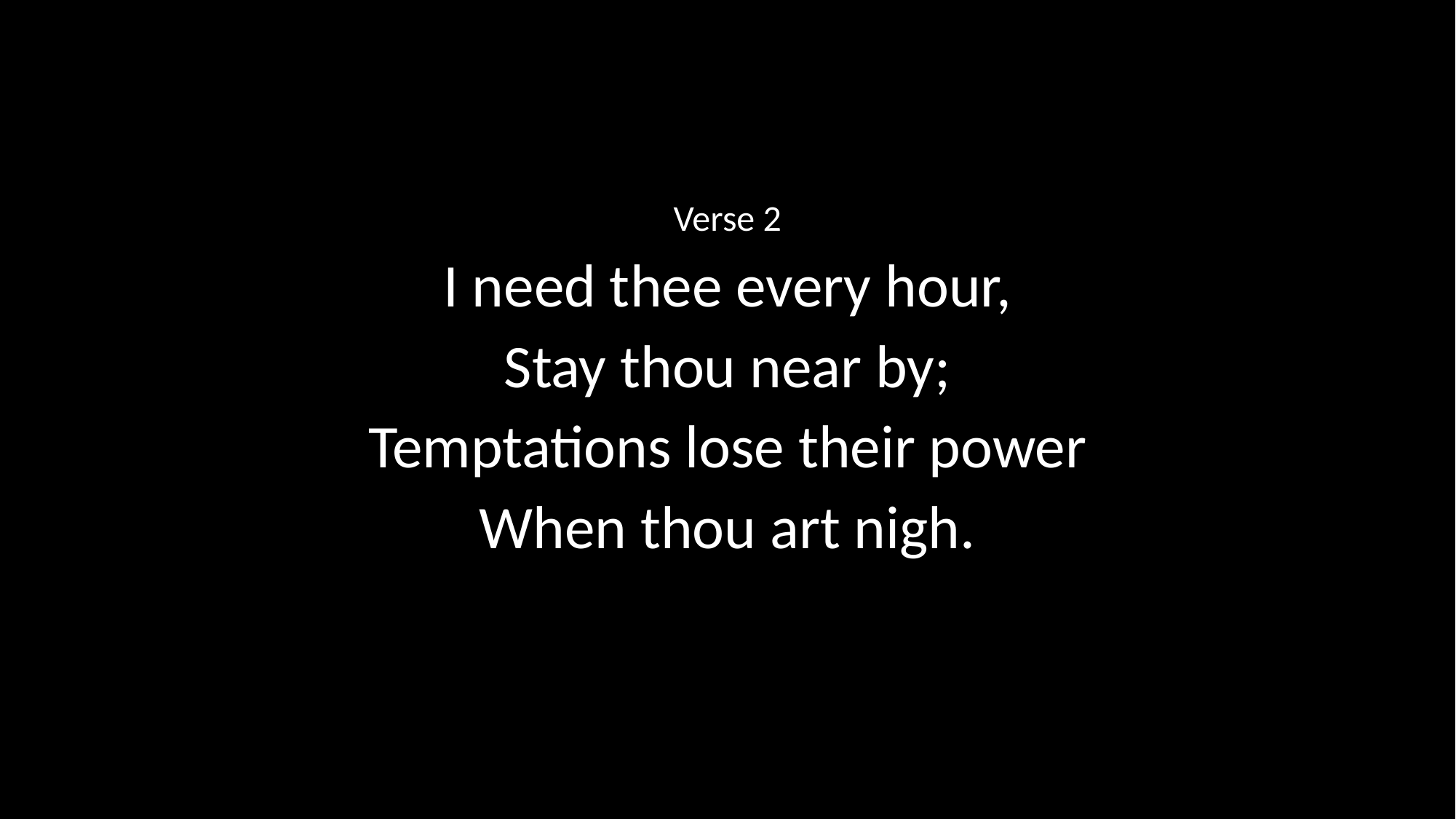

Verse 2
I need thee every hour,
Stay thou near by;
Temptations lose their power
When thou art nigh.